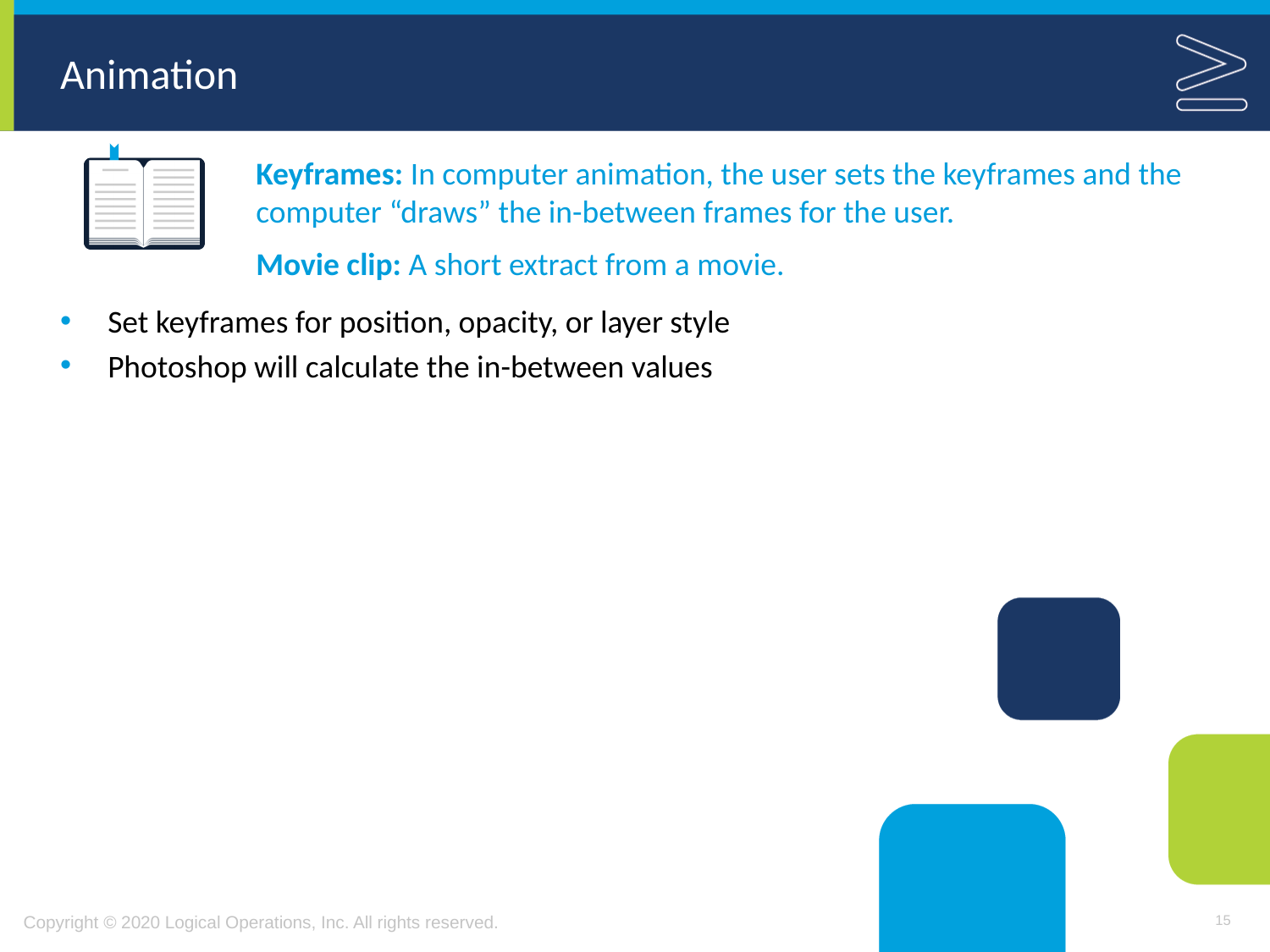

# Animation
Keyframes: In computer animation, the user sets the keyframes and the computer “draws” the in-between frames for the user.
Movie clip: A short extract from a movie.
Set keyframes for position, opacity, or layer style
Photoshop will calculate the in-between values
15